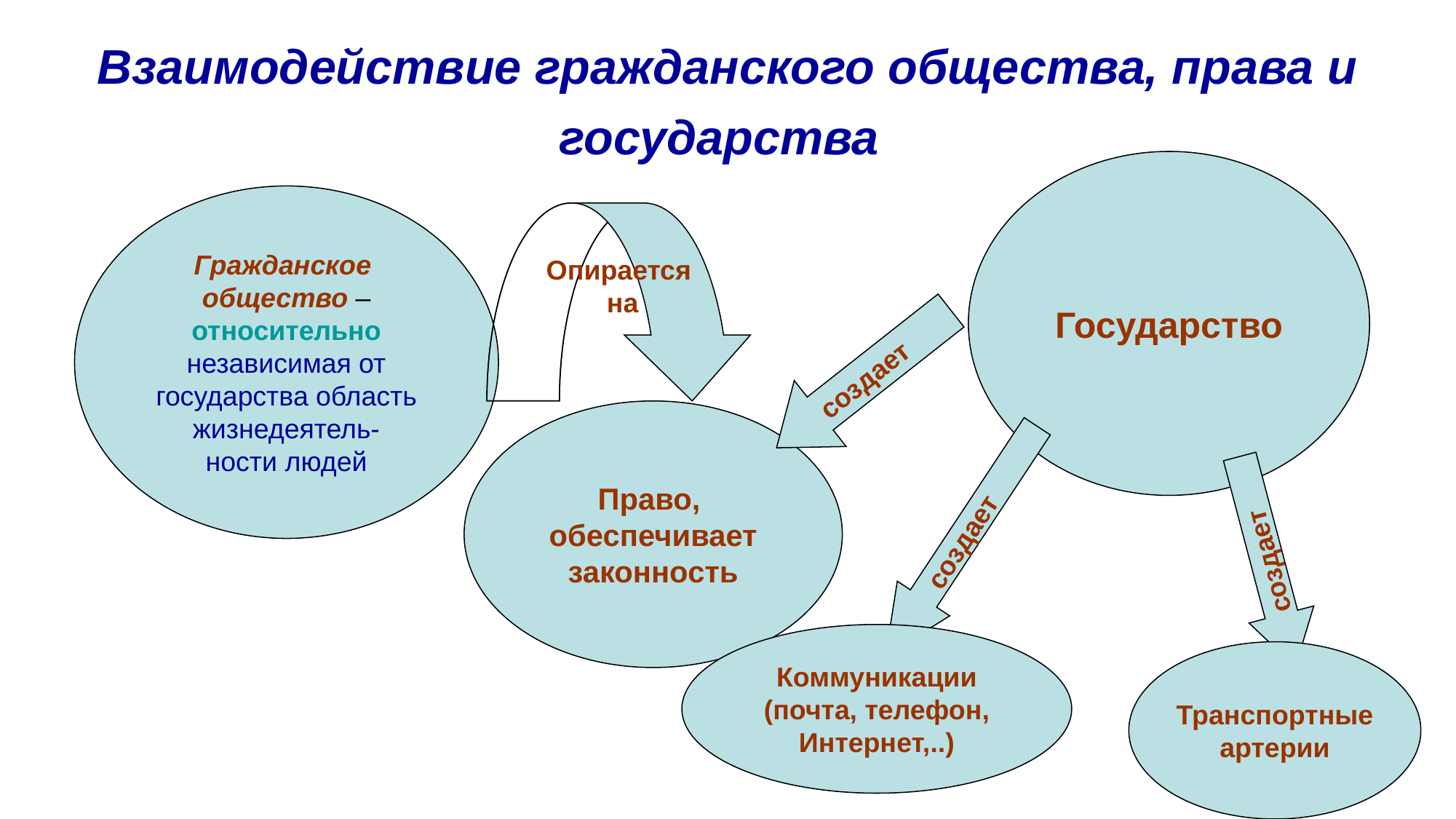

Взаимодействие гражданского общества, права и государства
Государство
Гражданское
общество –
относительно
 независимая от
государства область
жизнедеятель-
ности людей
Опирается
 на

создает
Право,
обеспечивает
законность
создает
создает
Коммуникации
(почта, телефон,
Интернет,..)
Транспортные
артерии